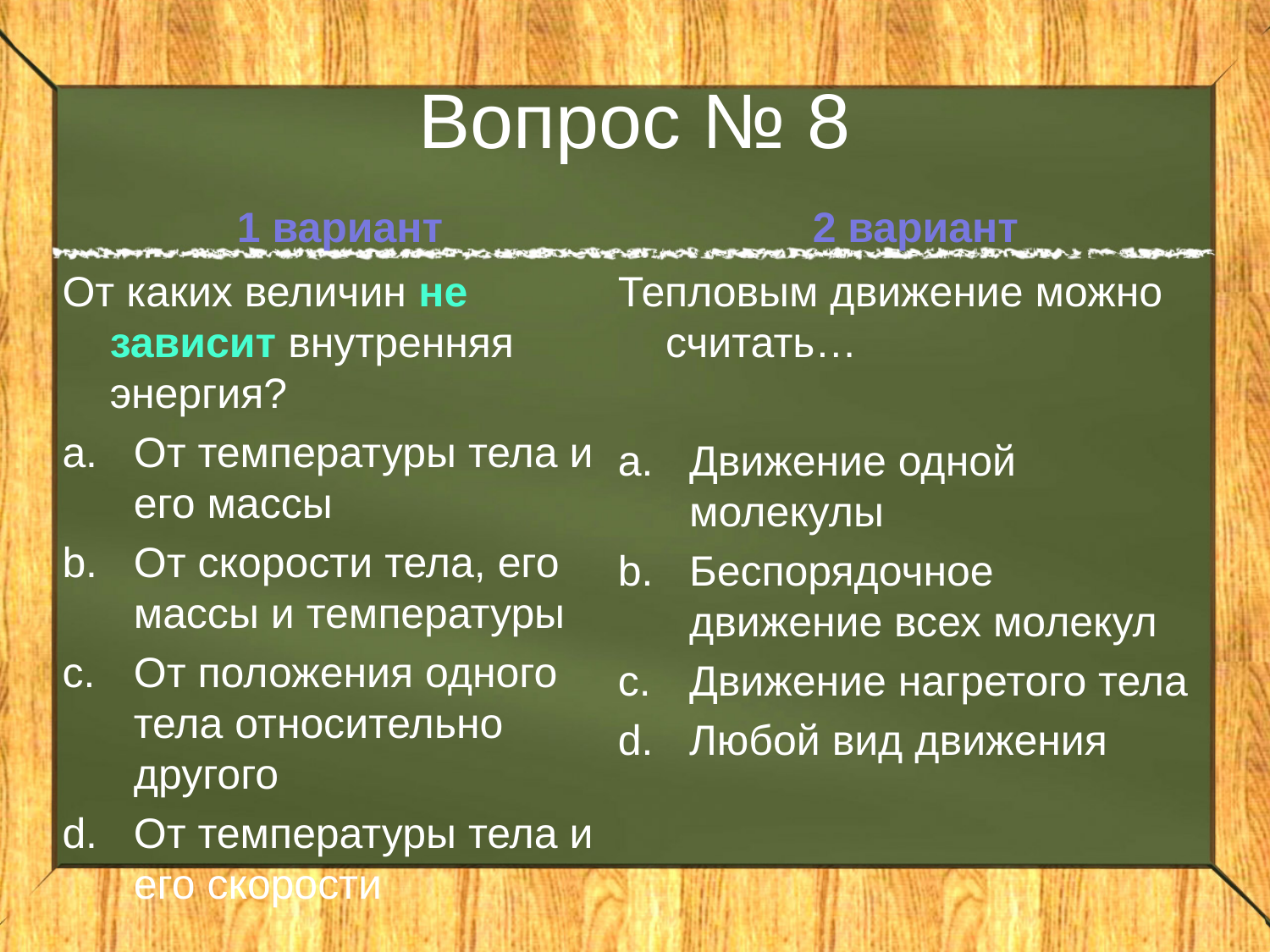

# Вопрос № 8
1 вариант
2 вариант
От каких величин не зависит внутренняя энергия?
От температуры тела и его массы
От скорости тела, его массы и температуры
От положения одного тела относительно другого
От температуры тела и его скорости
Тепловым движение можно считать…

Движение одной молекулы
Беспорядочное движение всех молекул
Движение нагретого тела
Любой вид движения